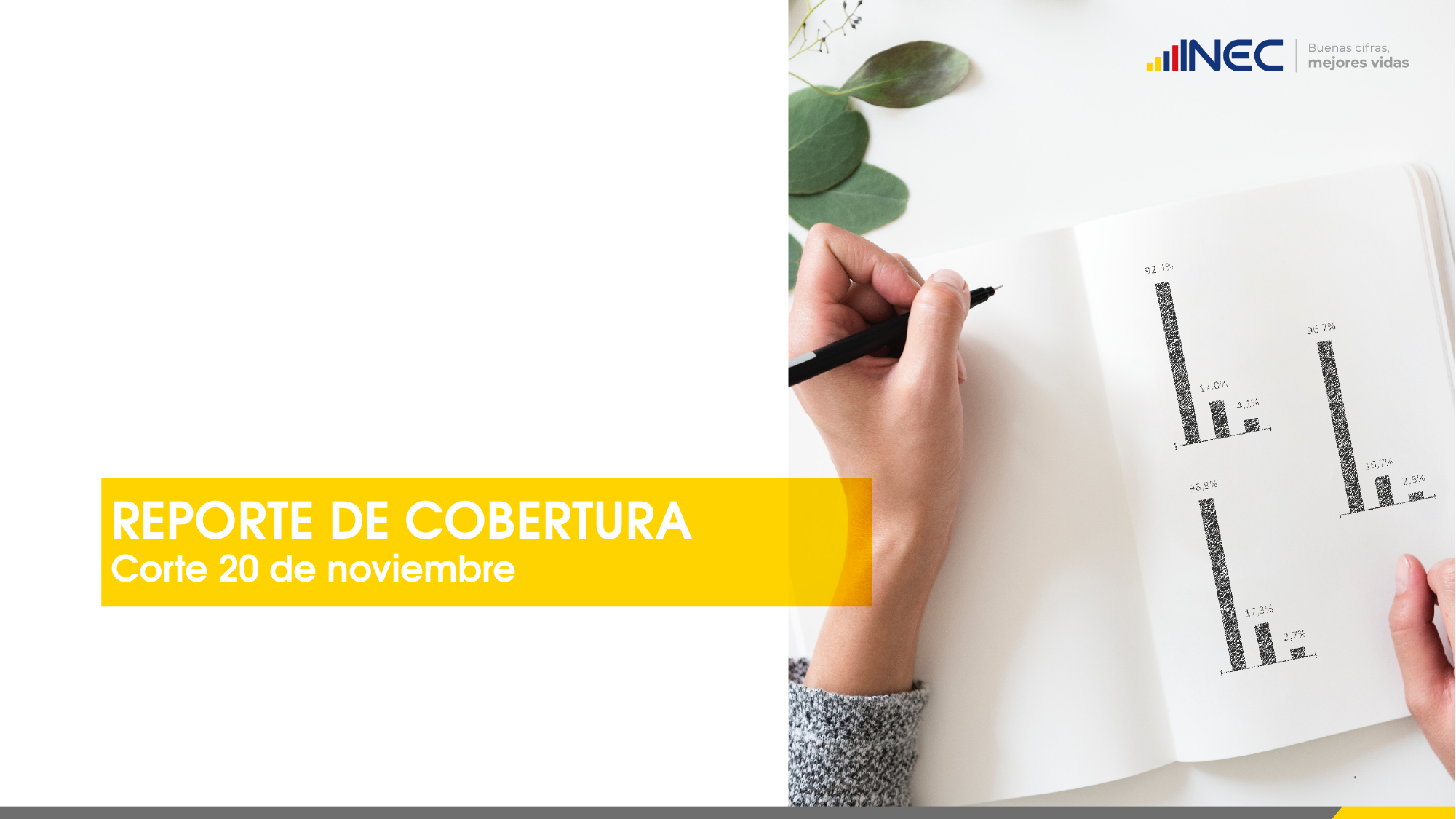

# REPORTE DE COBERTURA Corte 20 de noviembre